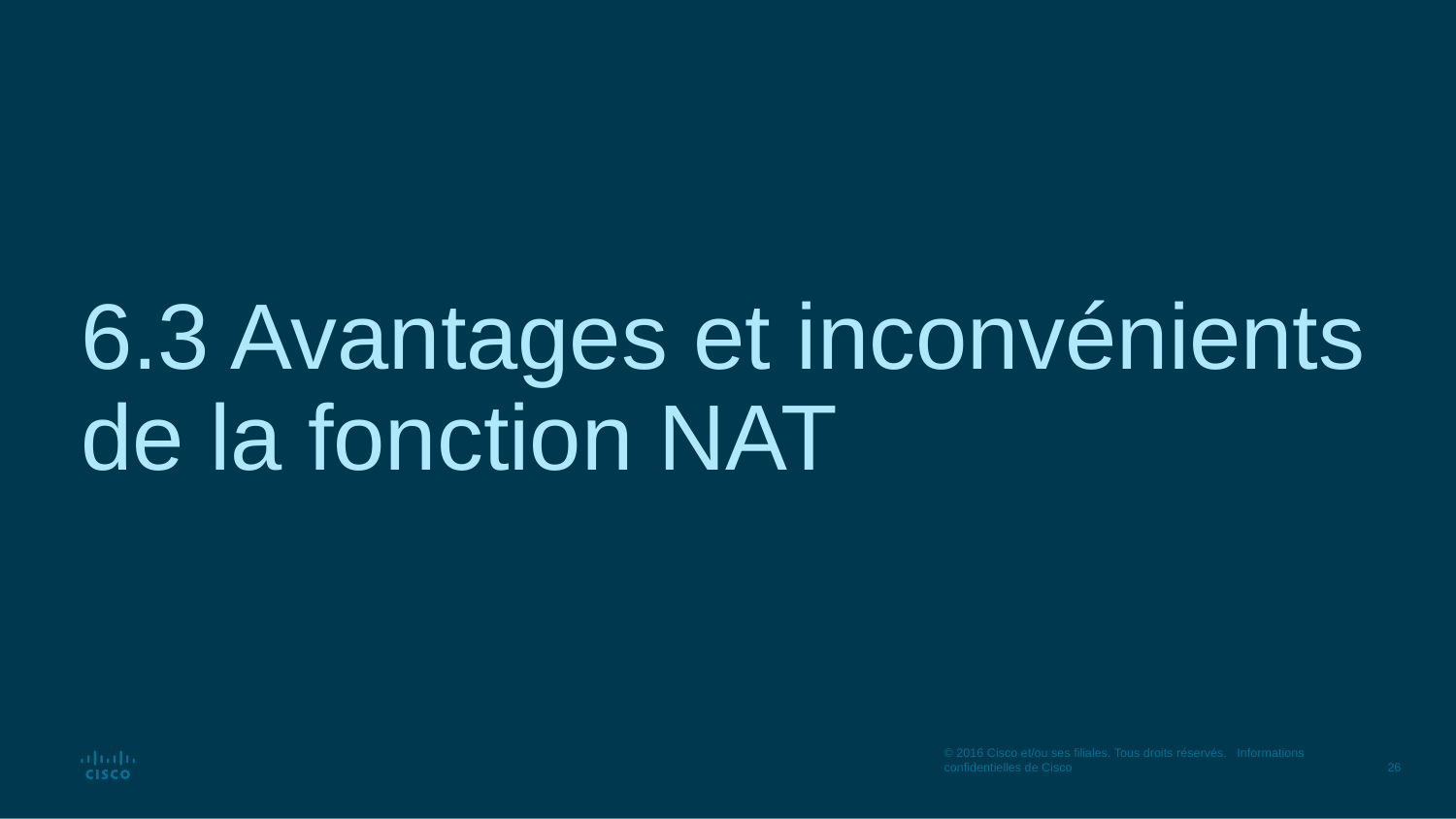

# 6.3 Avantages et inconvénients de la fonction NAT